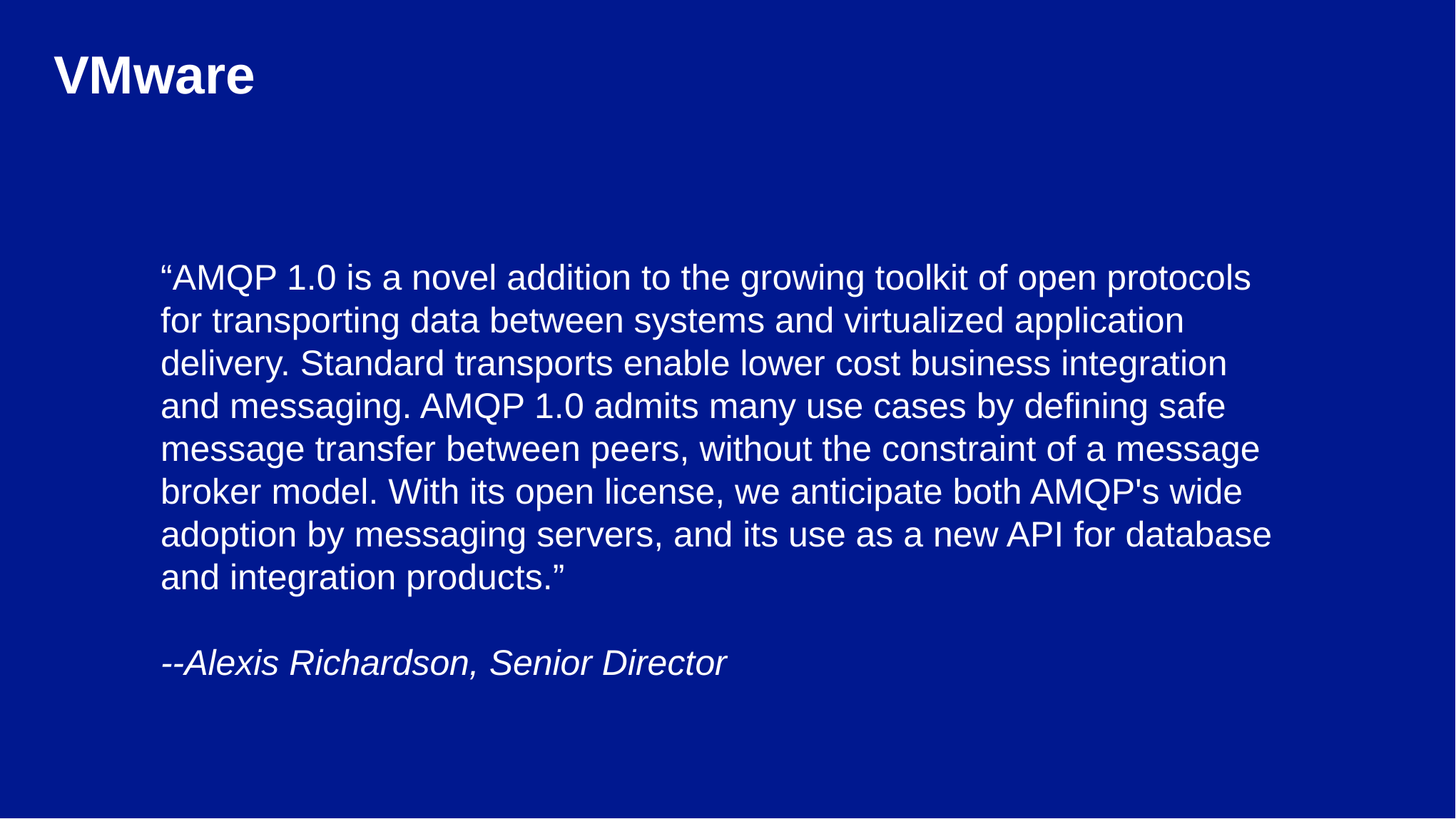

VMware
# “AMQP 1.0 is a novel addition to the growing toolkit of open protocols for transporting data between systems and virtualized application delivery. Standard transports enable lower cost business integration and messaging. AMQP 1.0 admits many use cases by defining safe message transfer between peers, without the constraint of a message broker model. With its open license, we anticipate both AMQP's wide adoption by messaging servers, and its use as a new API for database and integration products.” --Alexis Richardson, Senior Director